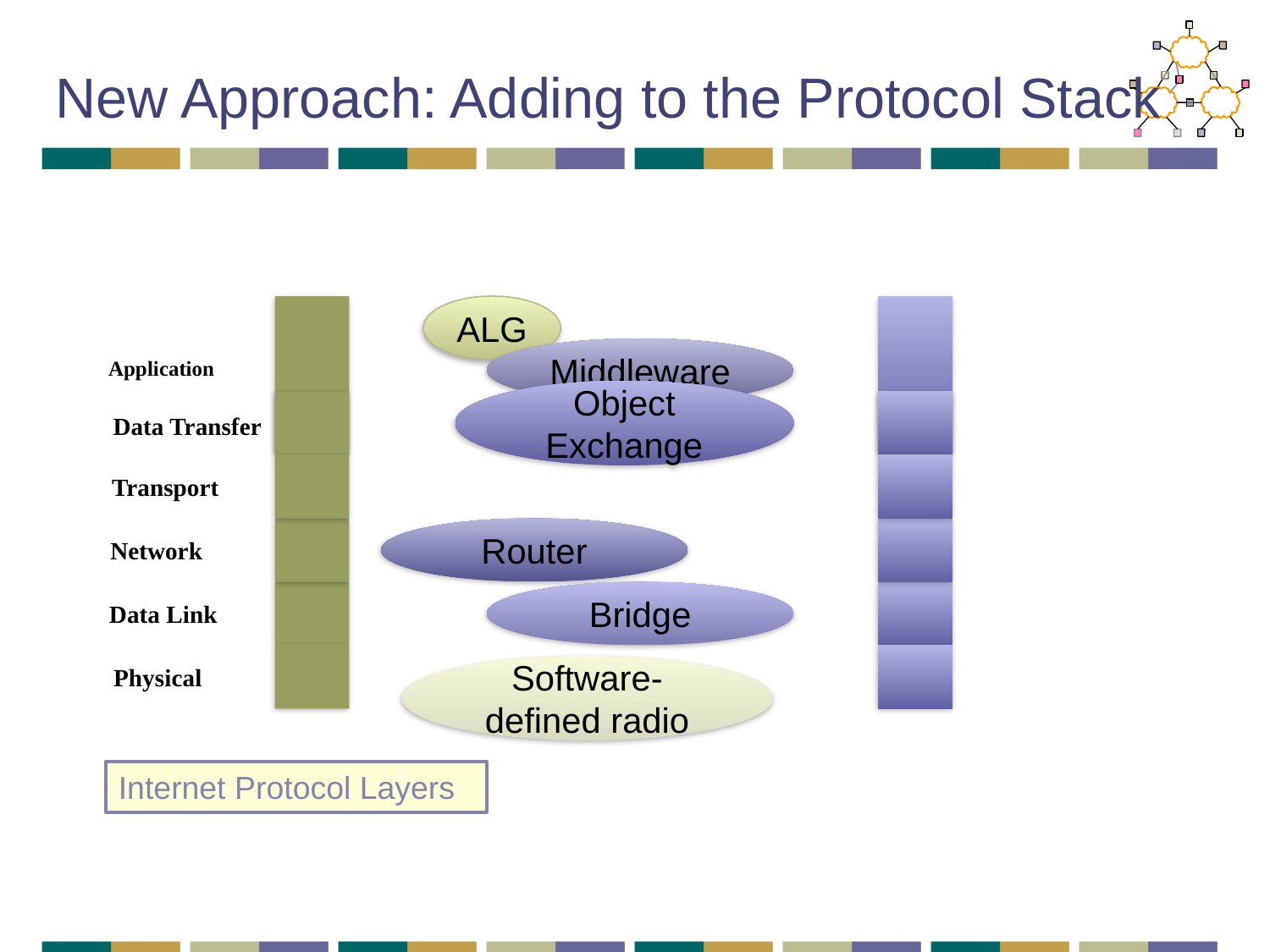

# New Approach: Adding to the Protocol Stack

Application
ALG

Middleware
Object Exchange

Data Transfer

Transport

Router

Network

Bridge

Data Link

Physical
Software-defined radio
Internet Protocol Layers